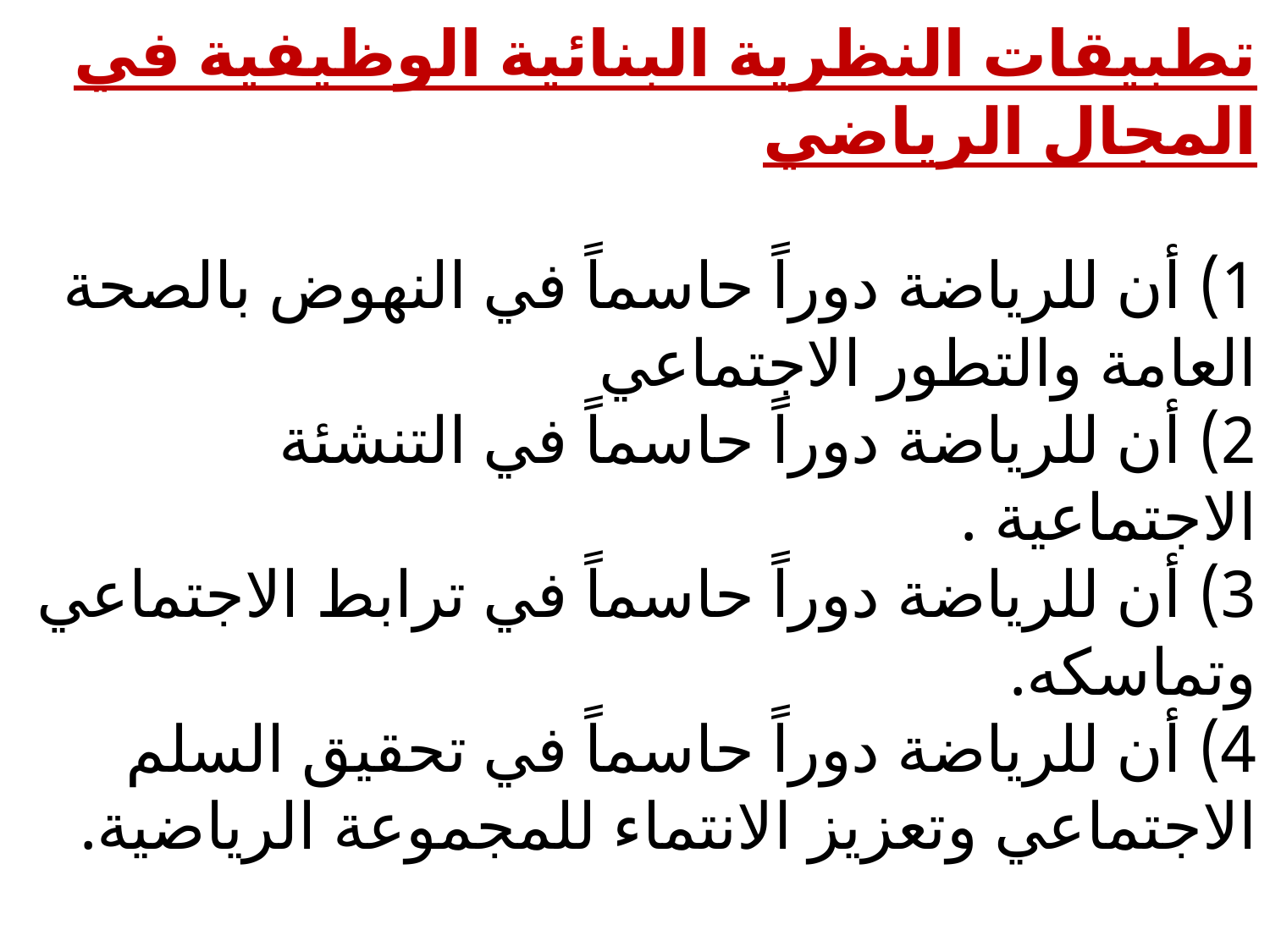

# تطبيقات النظرية البنائية الوظيفية في المجال الرياضي 1) أن للرياضة دوراً حاسماً في النهوض بالصحة العامة والتطور الاجتماعي 2) أن للرياضة دوراً حاسماً في التنشئة الاجتماعية . 3) أن للرياضة دوراً حاسماً في ترابط الاجتماعي وتماسكه. 4) أن للرياضة دوراً حاسماً في تحقيق السلم الاجتماعي وتعزيز الانتماء للمجموعة الرياضية.